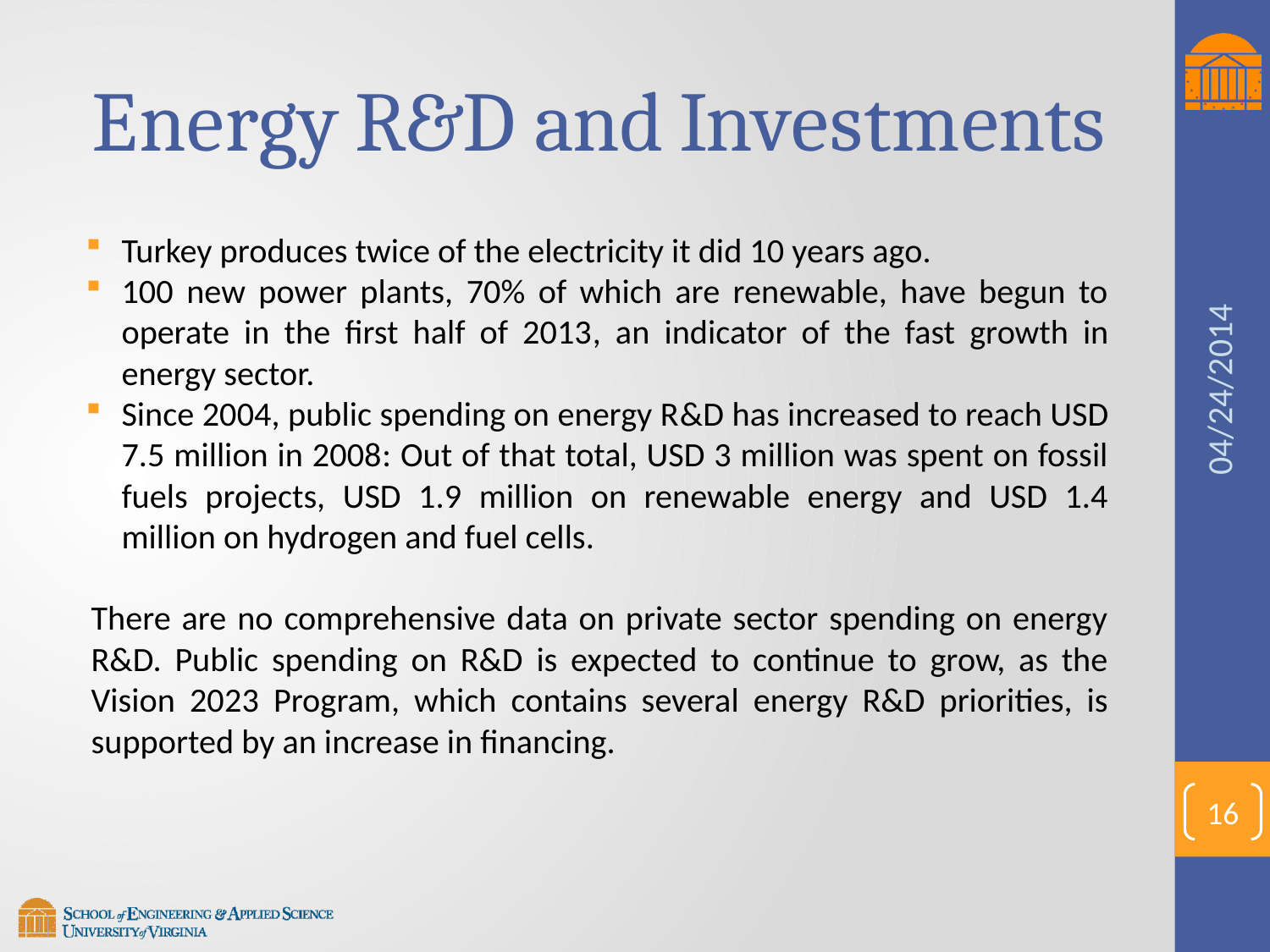

# Energy R&D and Investments
Turkey produces twice of the electricity it did 10 years ago.
100 new power plants, 70% of which are renewable, have begun to operate in the first half of 2013, an indicator of the fast growth in energy sector.
Since 2004, public spending on energy R&D has increased to reach USD 7.5 million in 2008: Out of that total, USD 3 million was spent on fossil fuels projects, USD 1.9 million on renewable energy and USD 1.4 million on hydrogen and fuel cells.

There are no comprehensive data on private sector spending on energy R&D. Public spending on R&D is expected to continue to grow, as the Vision 2023 Program, which contains several energy R&D priorities, is supported by an increase in financing.

04/24/2014
16